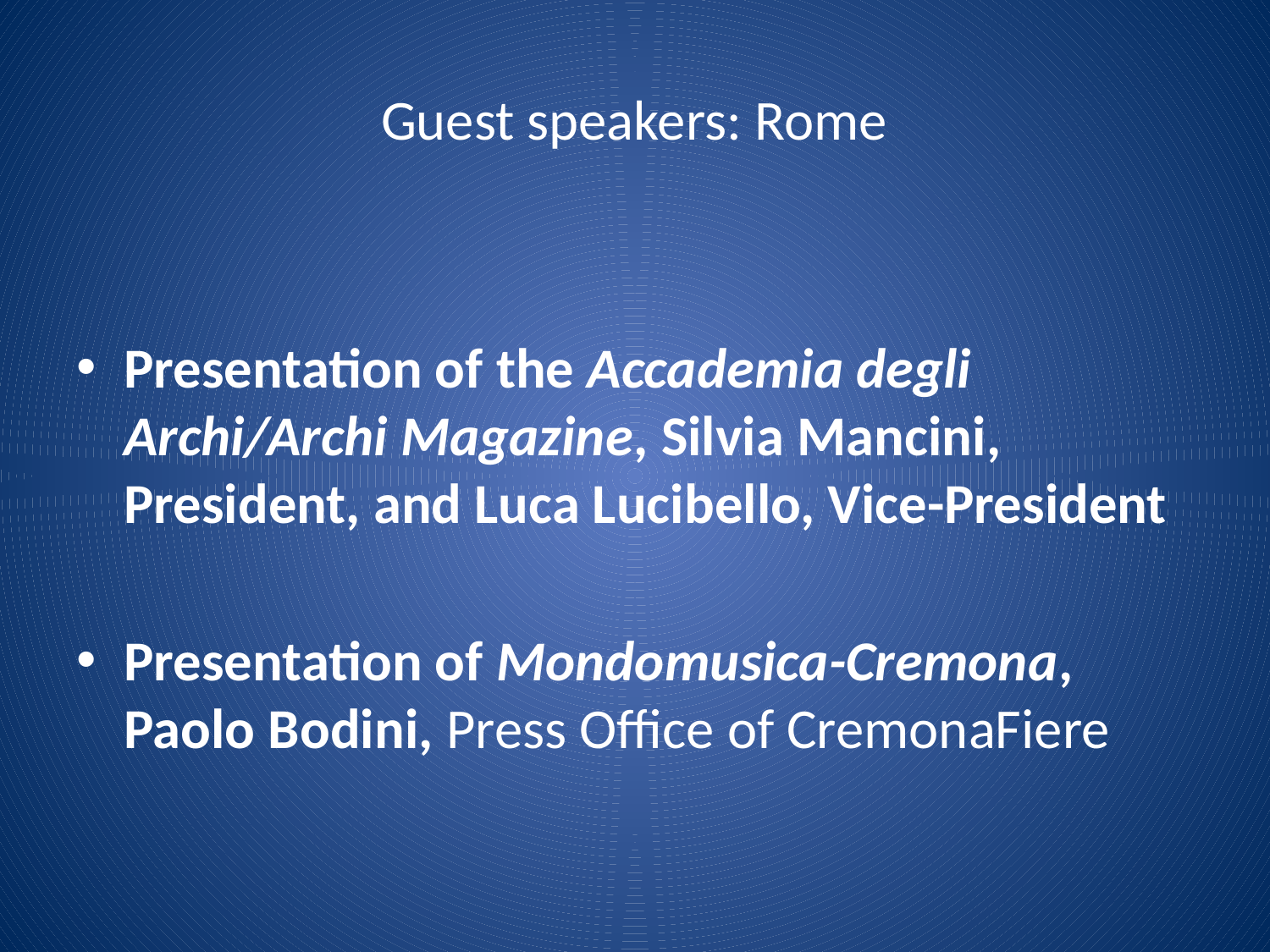

# Guest speakers: Rome

Presentation of the Accademia degli Archi/Archi Magazine, Silvia Mancini, President, and Luca Lucibello, Vice-President

Presentation of Mondomusica-Cremona, Paolo Bodini, Press Office of CremonaFiere